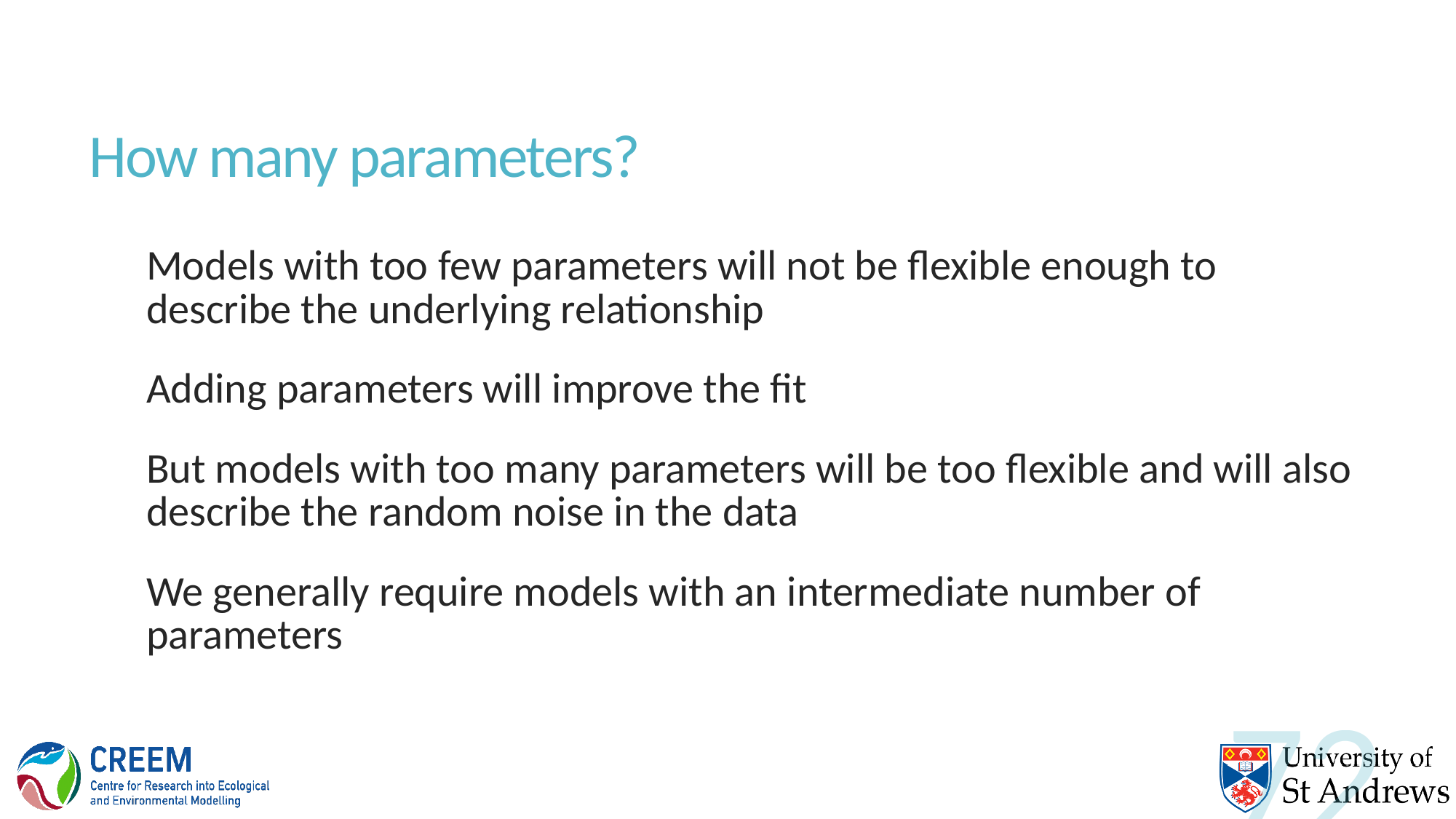

# How many parameters?
Models with too few parameters will not be flexible enough to describe the underlying relationship
Adding parameters will improve the fit
But models with too many parameters will be too flexible and will also describe the random noise in the data
We generally require models with an intermediate number of parameters
72